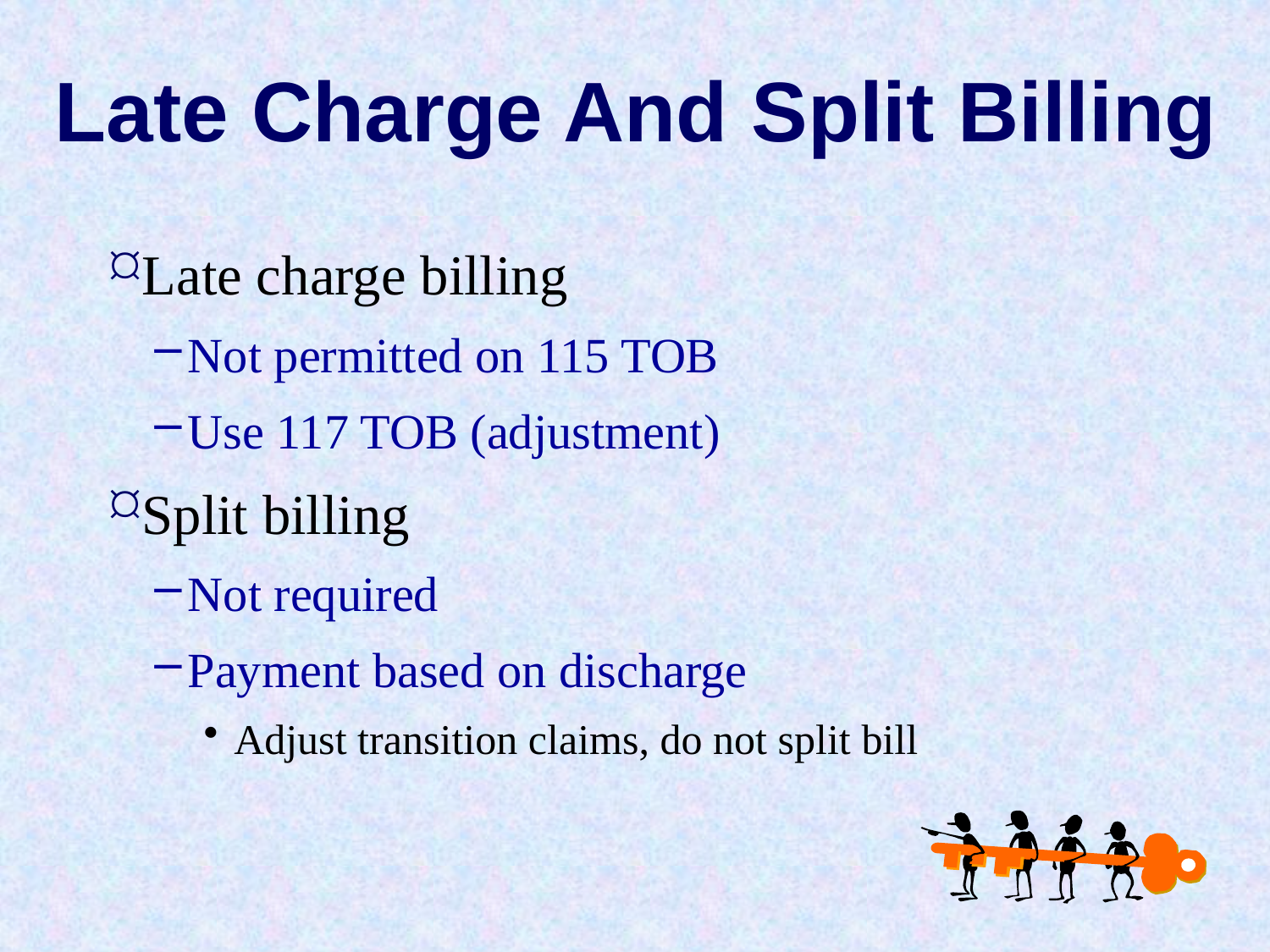

# Late Charge And Split Billing
Late charge billing
Not permitted on 115 TOB
Use 117 TOB (adjustment)
Split billing
Not required
Payment based on discharge
Adjust transition claims, do not split bill